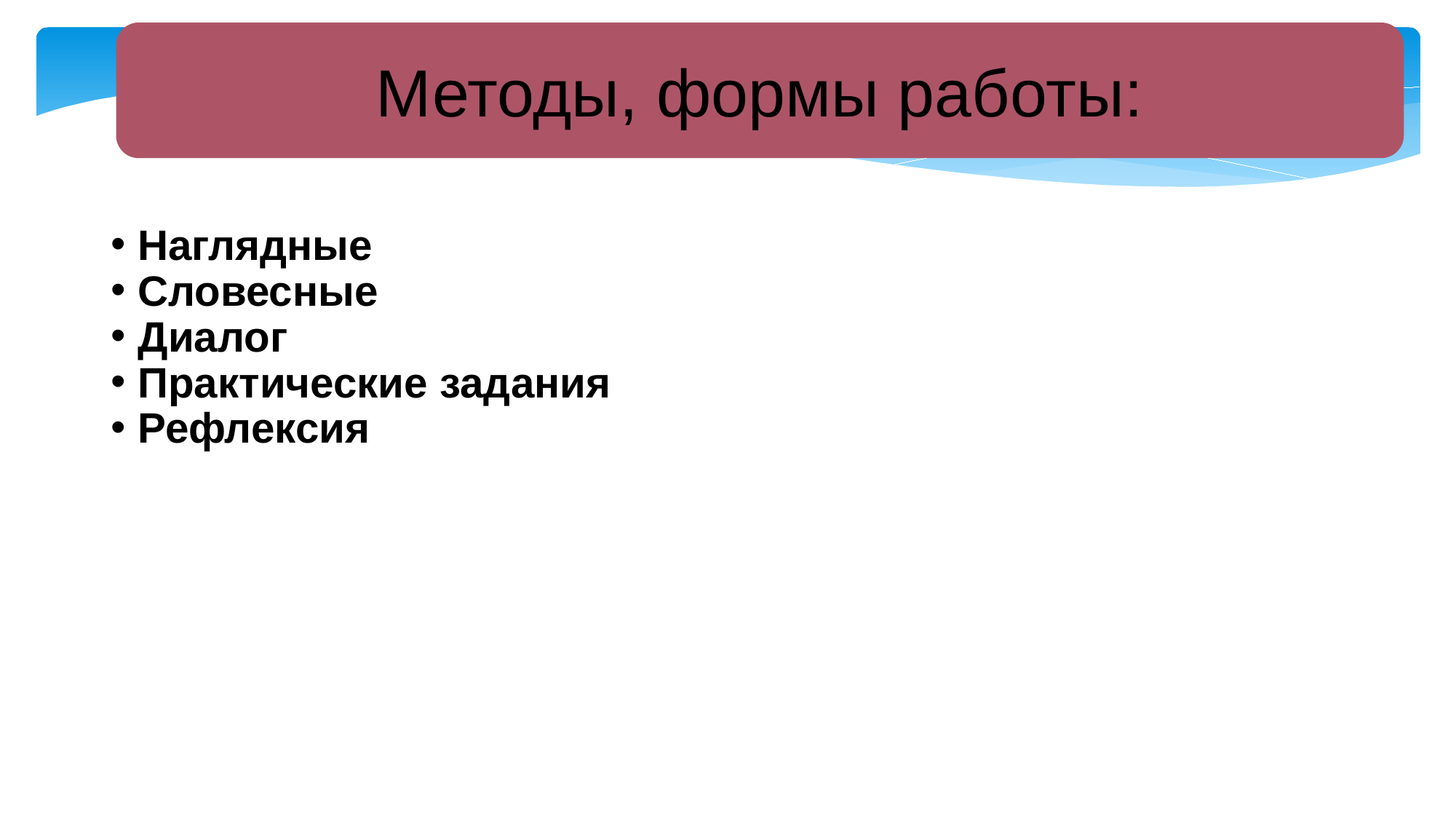

Методы, формы работы:

Наглядные
Словесные
Диалог
Практические задания
Рефлексия